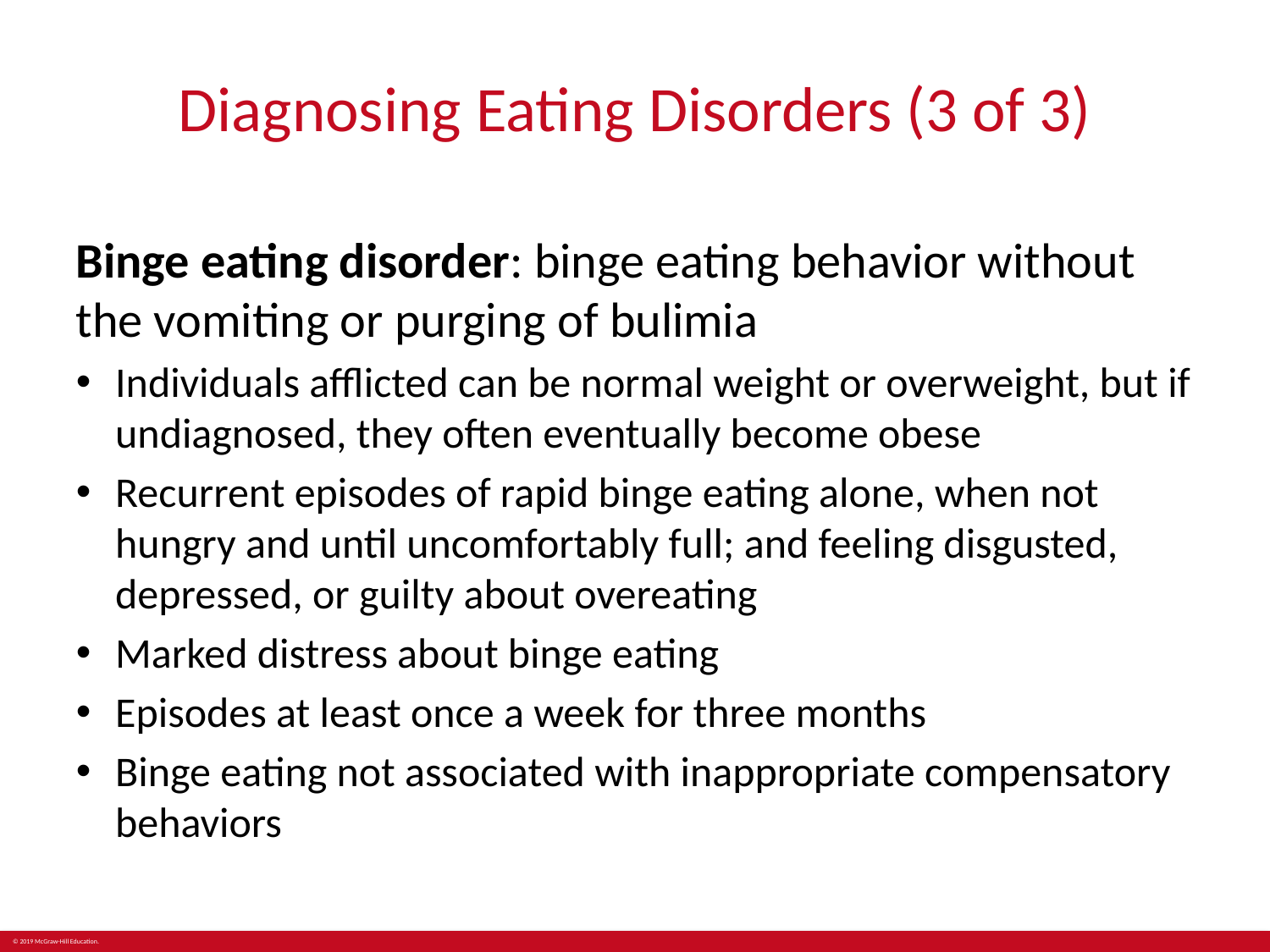

# Diagnosing Eating Disorders (3 of 3)
Binge eating disorder: binge eating behavior without the vomiting or purging of bulimia
Individuals afflicted can be normal weight or overweight, but if undiagnosed, they often eventually become obese
Recurrent episodes of rapid binge eating alone, when not hungry and until uncomfortably full; and feeling disgusted, depressed, or guilty about overeating
Marked distress about binge eating
Episodes at least once a week for three months
Binge eating not associated with inappropriate compensatory behaviors